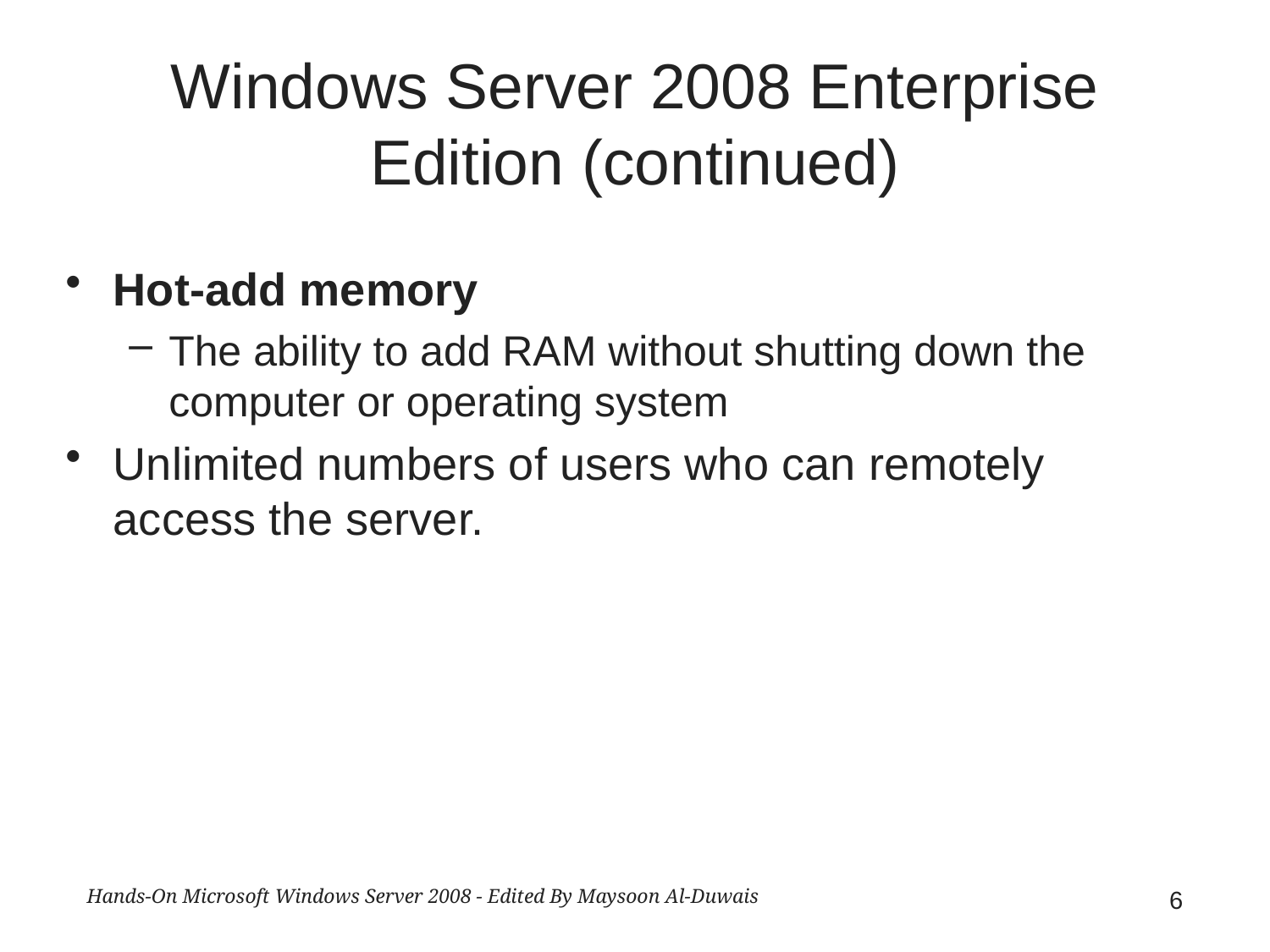

# Windows Server 2008 Enterprise Edition (continued)
Hot-add memory
The ability to add RAM without shutting down the computer or operating system
Unlimited numbers of users who can remotely access the server.

Hands-On Microsoft Windows Server 2008 - Edited By Maysoon Al-Duwais
6